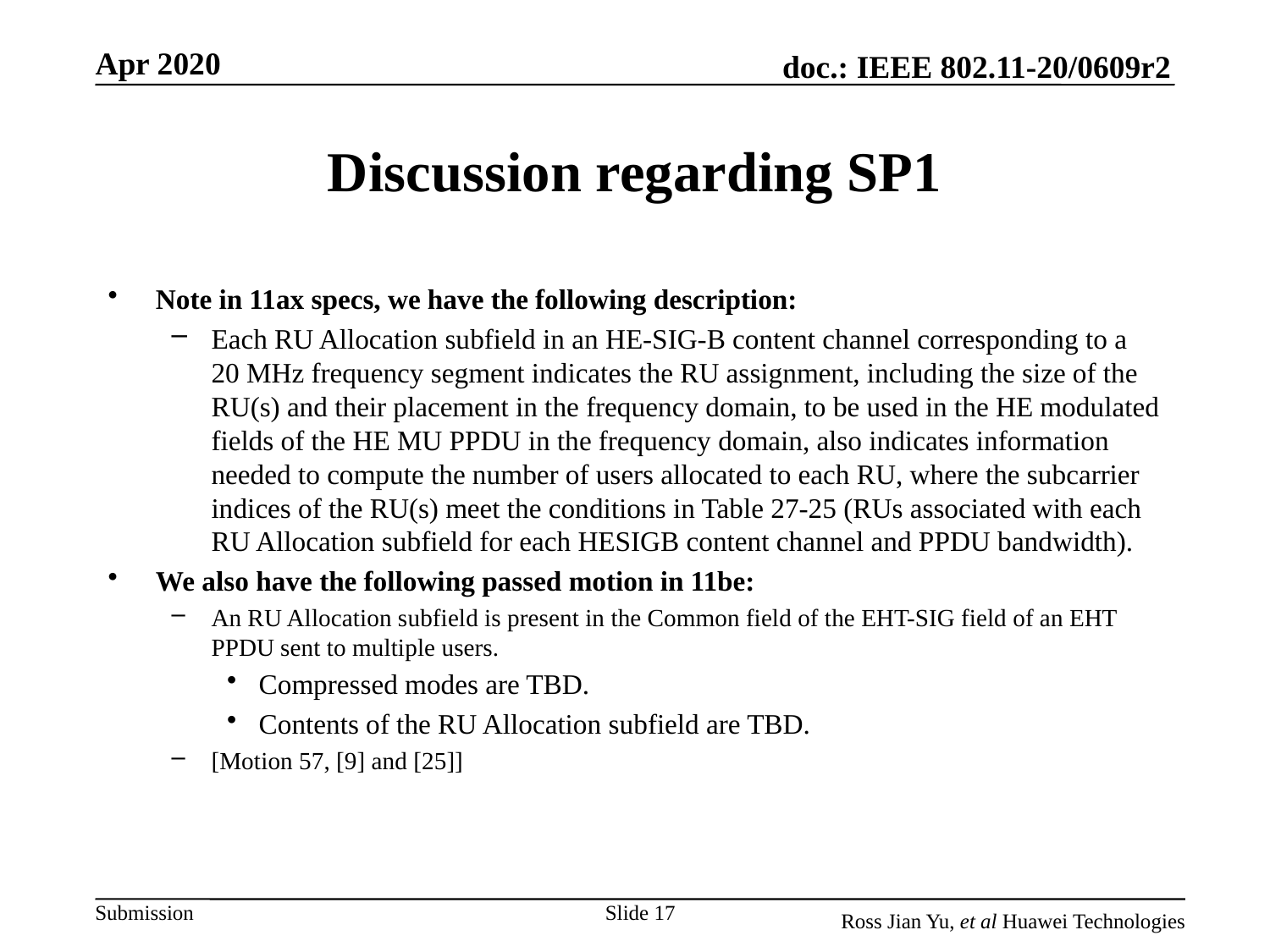

# Discussion regarding SP1
Note in 11ax specs, we have the following description:
Each RU Allocation subfield in an HE-SIG-B content channel corresponding to a 20 MHz frequency segment indicates the RU assignment, including the size of the RU(s) and their placement in the frequency domain, to be used in the HE modulated fields of the HE MU PPDU in the frequency domain, also indicates information needed to compute the number of users allocated to each RU, where the subcarrier indices of the RU(s) meet the conditions in Table 27-25 (RUs associated with each RU Allocation subfield for each HESIGB content channel and PPDU bandwidth).
We also have the following passed motion in 11be:
An RU Allocation subfield is present in the Common field of the EHT-SIG field of an EHT PPDU sent to multiple users.
Compressed modes are TBD.
Contents of the RU Allocation subfield are TBD.
[Motion 57, [9] and [25]]

Slide 17